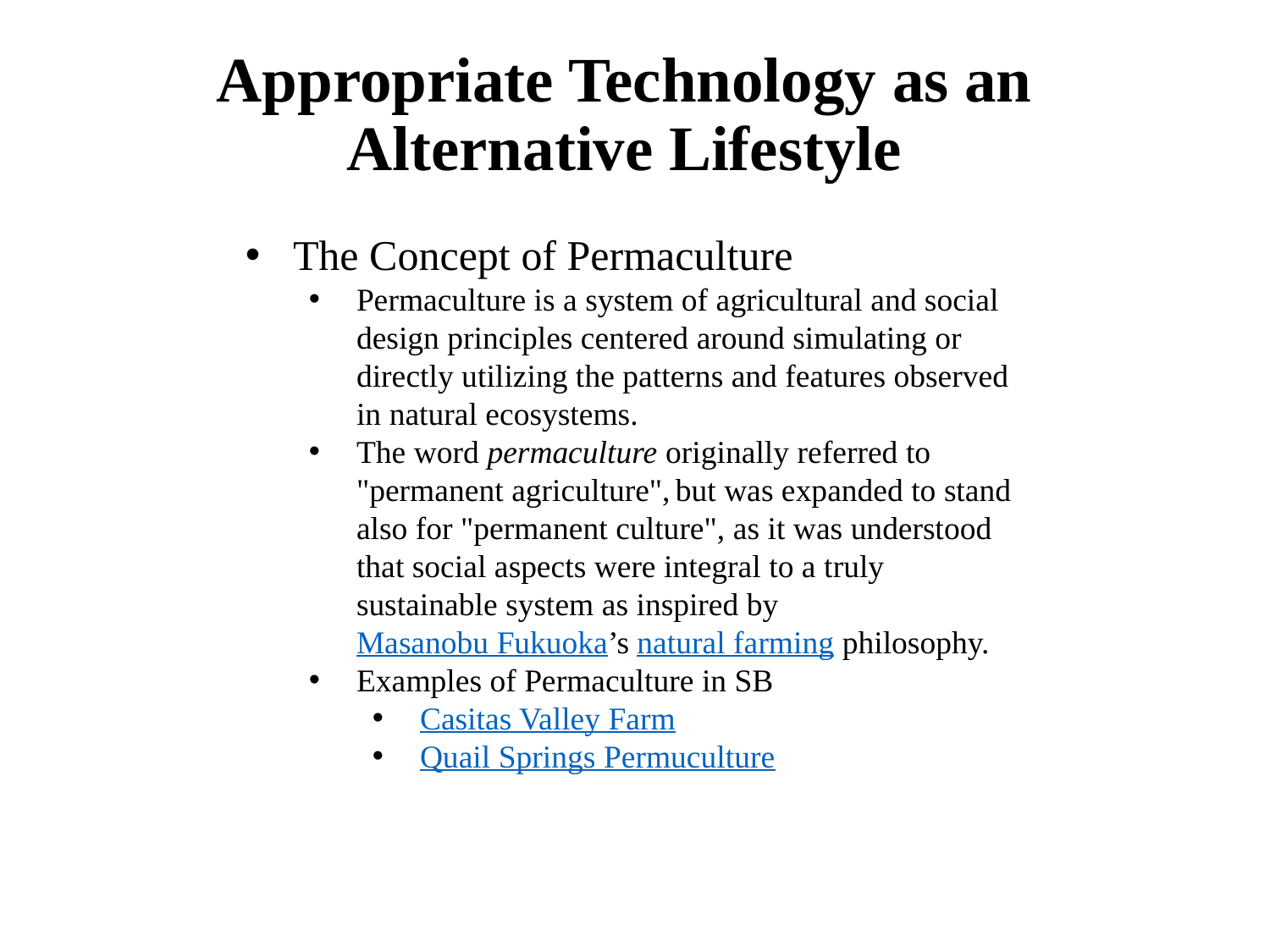

# Appropriate Technology as an Alternative Lifestyle
The Concept of Permaculture
Permaculture is a system of agricultural and social design principles centered around simulating or directly utilizing the patterns and features observed in natural ecosystems.
The word permaculture originally referred to "permanent agriculture", but was expanded to stand also for "permanent culture", as it was understood that social aspects were integral to a truly sustainable system as inspired by Masanobu Fukuoka’s natural farming philosophy.
Examples of Permaculture in SB
Casitas Valley Farm
Quail Springs Permuculture